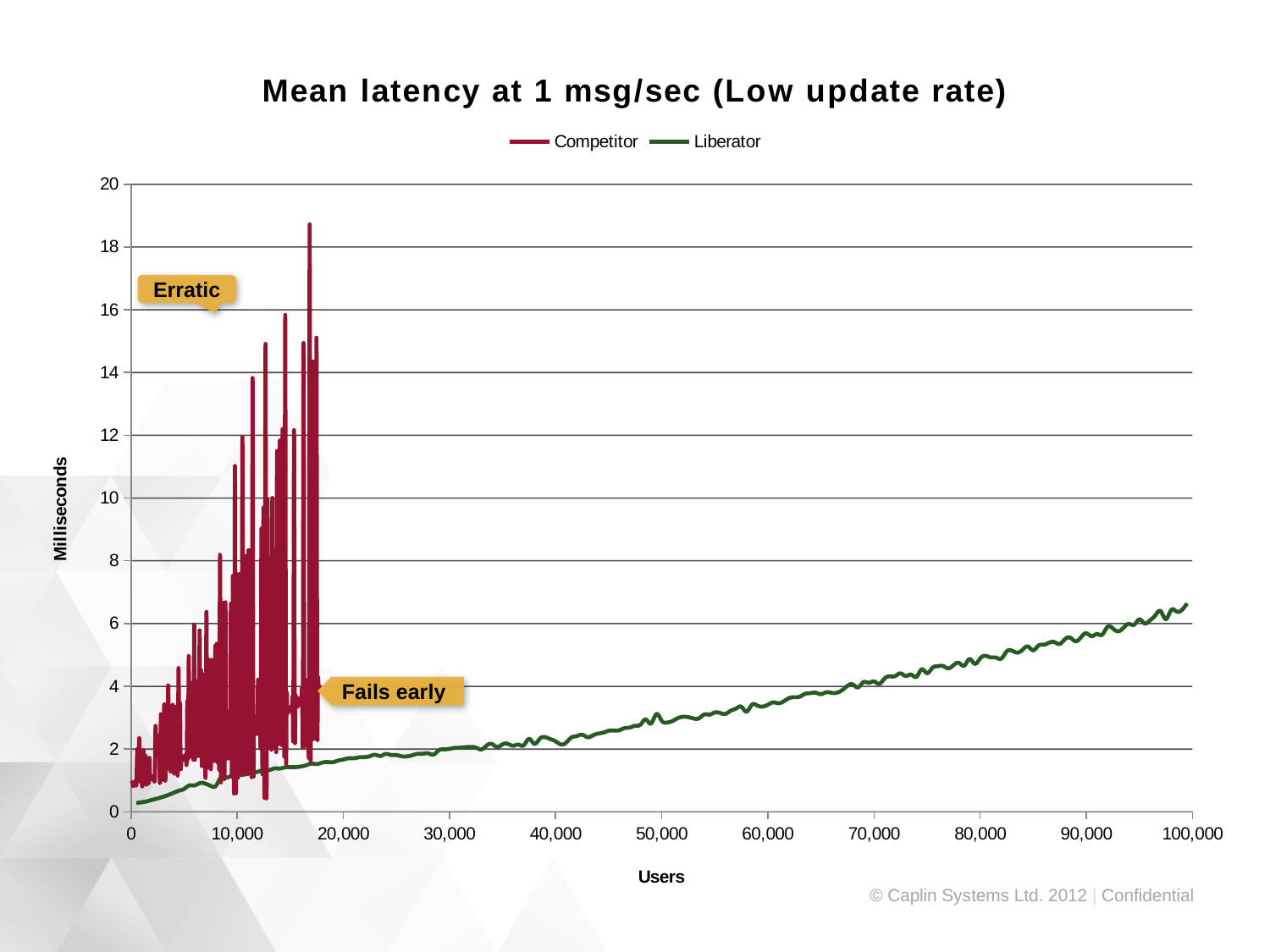

### Chart: Mean latency at 1 msg/sec (Low update rate)

| Category | Competitor | Liberator |
|---|---|---|
Erratic
Fails early